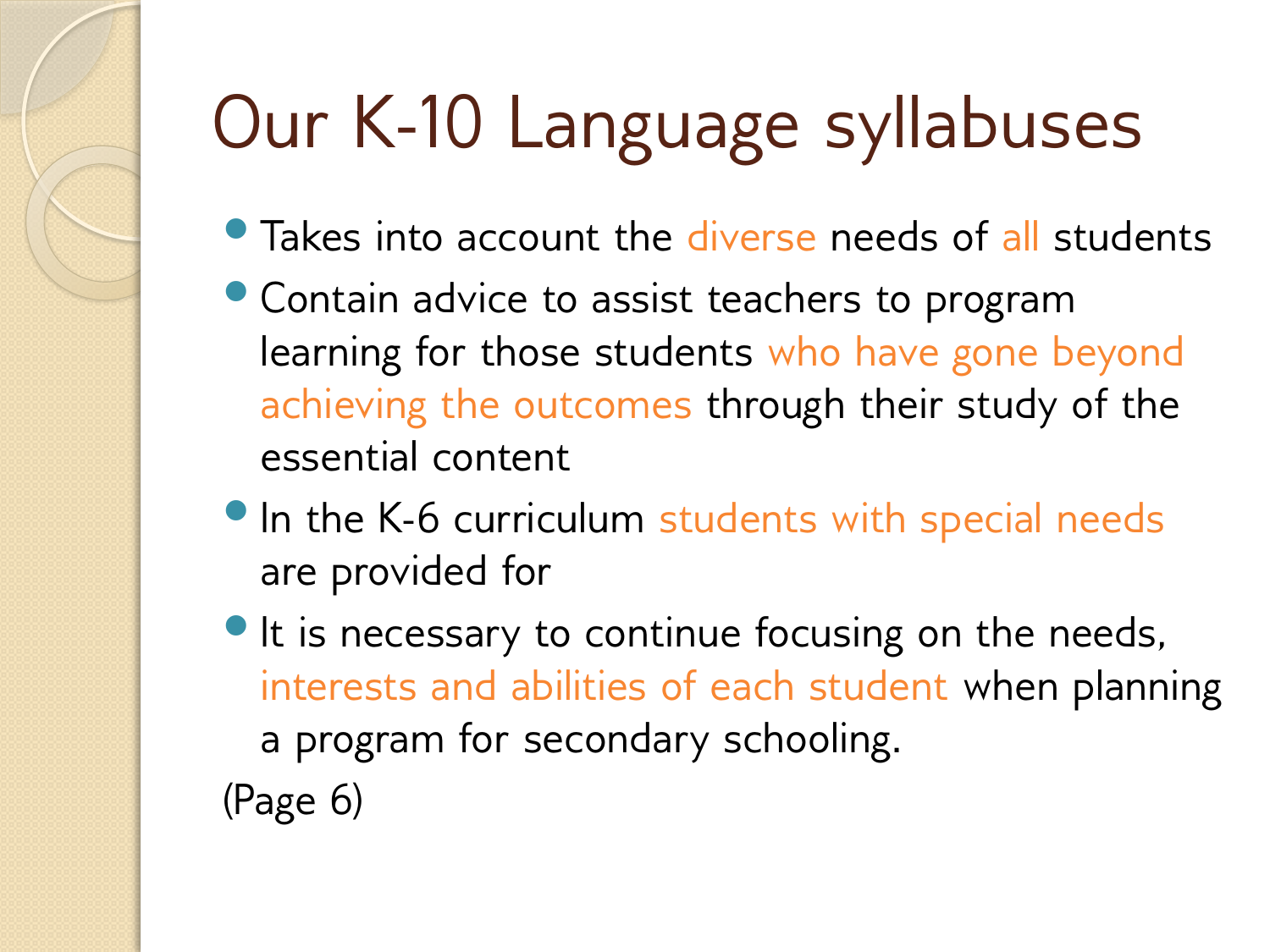

# Our K-10 Language syllabuses
Takes into account the diverse needs of all students
Contain advice to assist teachers to program learning for those students who have gone beyond achieving the outcomes through their study of the essential content
In the K-6 curriculum students with special needs are provided for
It is necessary to continue focusing on the needs, interests and abilities of each student when planning a program for secondary schooling.
(Page 6)